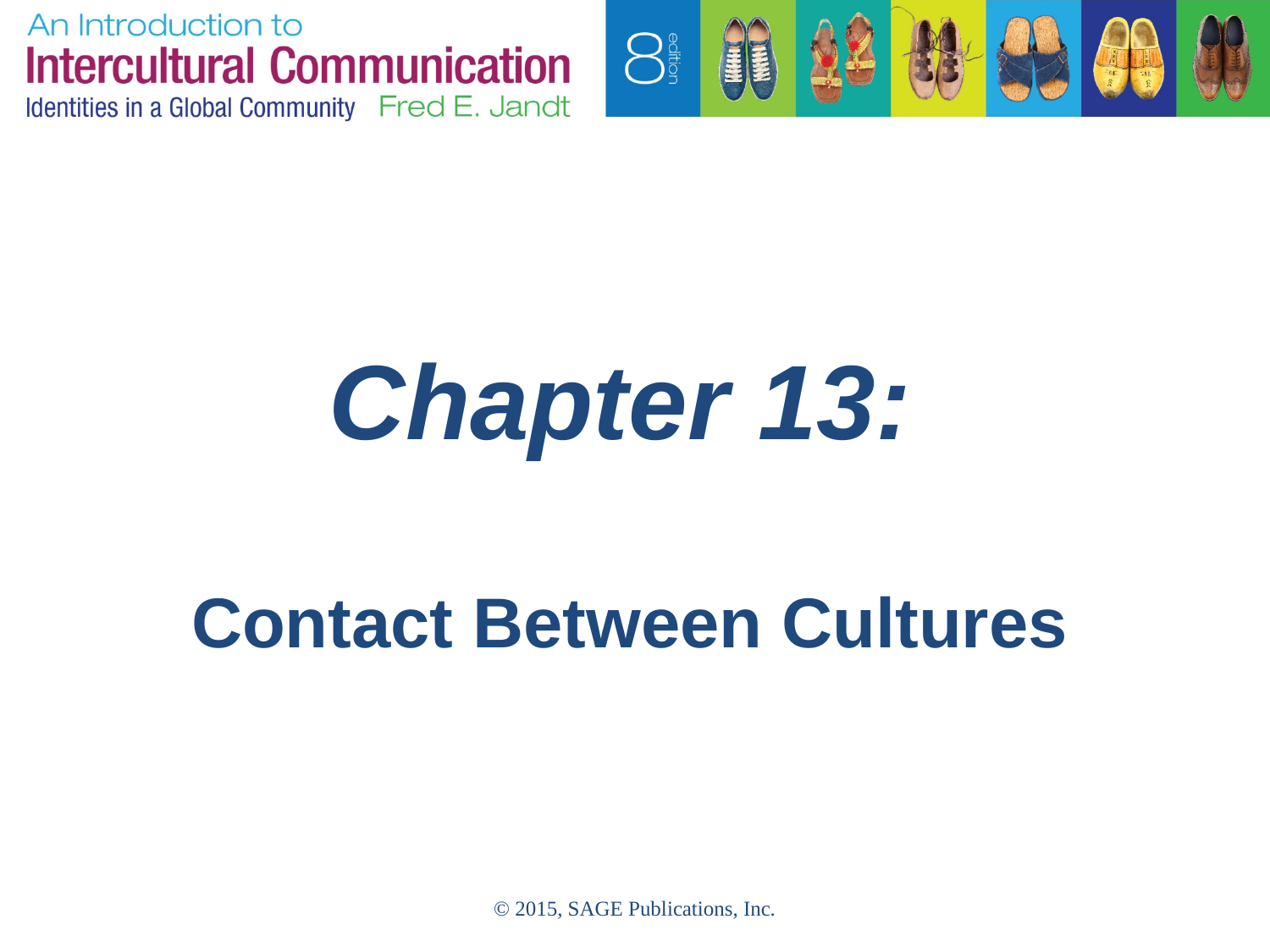

# Chapter 13:
Contact Between Cultures
© 2015, SAGE Publications, Inc.